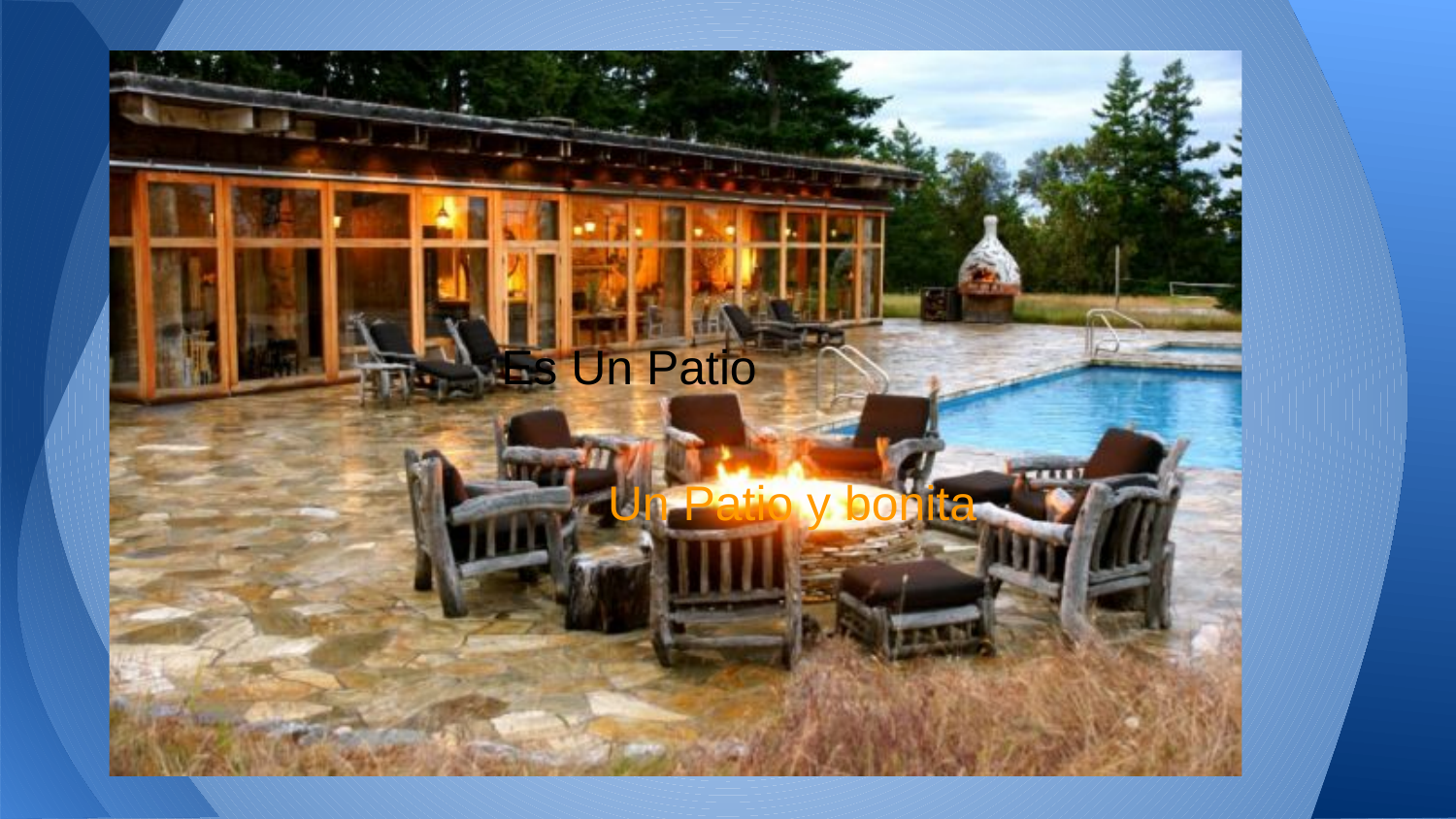

#

                                            Es Un Patio

                                                          Un Patio y bonita